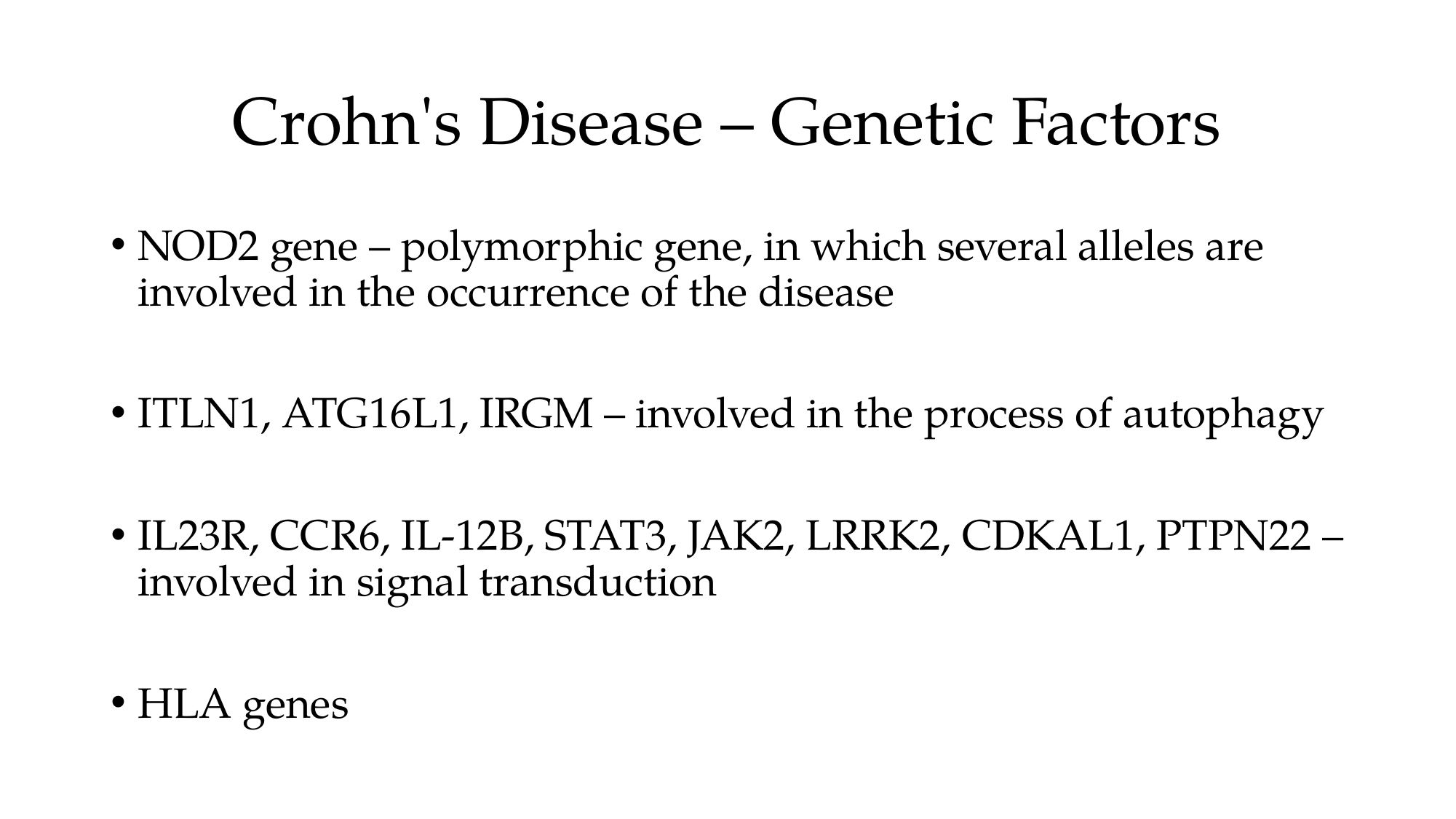

# Crohn's Disease – Genetic Factors
NOD2 gene – polymorphic gene, in which several alleles are involved in the occurrence of the disease

ITLN1, ATG16L1, IRGM – involved in the process of autophagy

IL23R, CCR6, IL-12B, STAT3, JAK2, LRRK2, CDKAL1, PTPN22 – involved in signal transduction

HLA genes